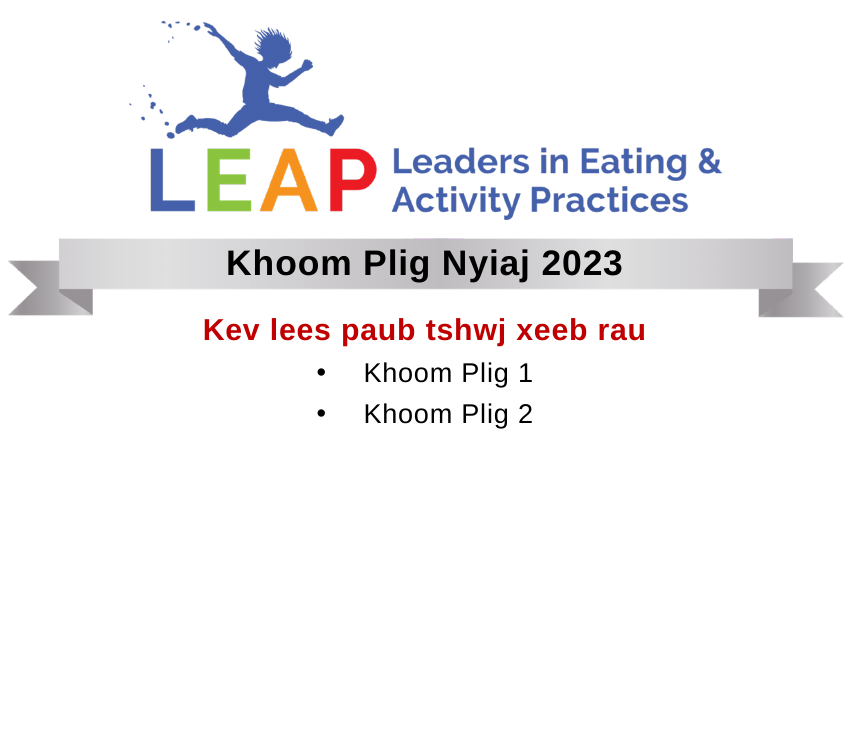

# Khoom Plig Nyiaj 2023
Kev lees paub tshwj xeeb rau
Khoom Plig 1
Khoom Plig 2